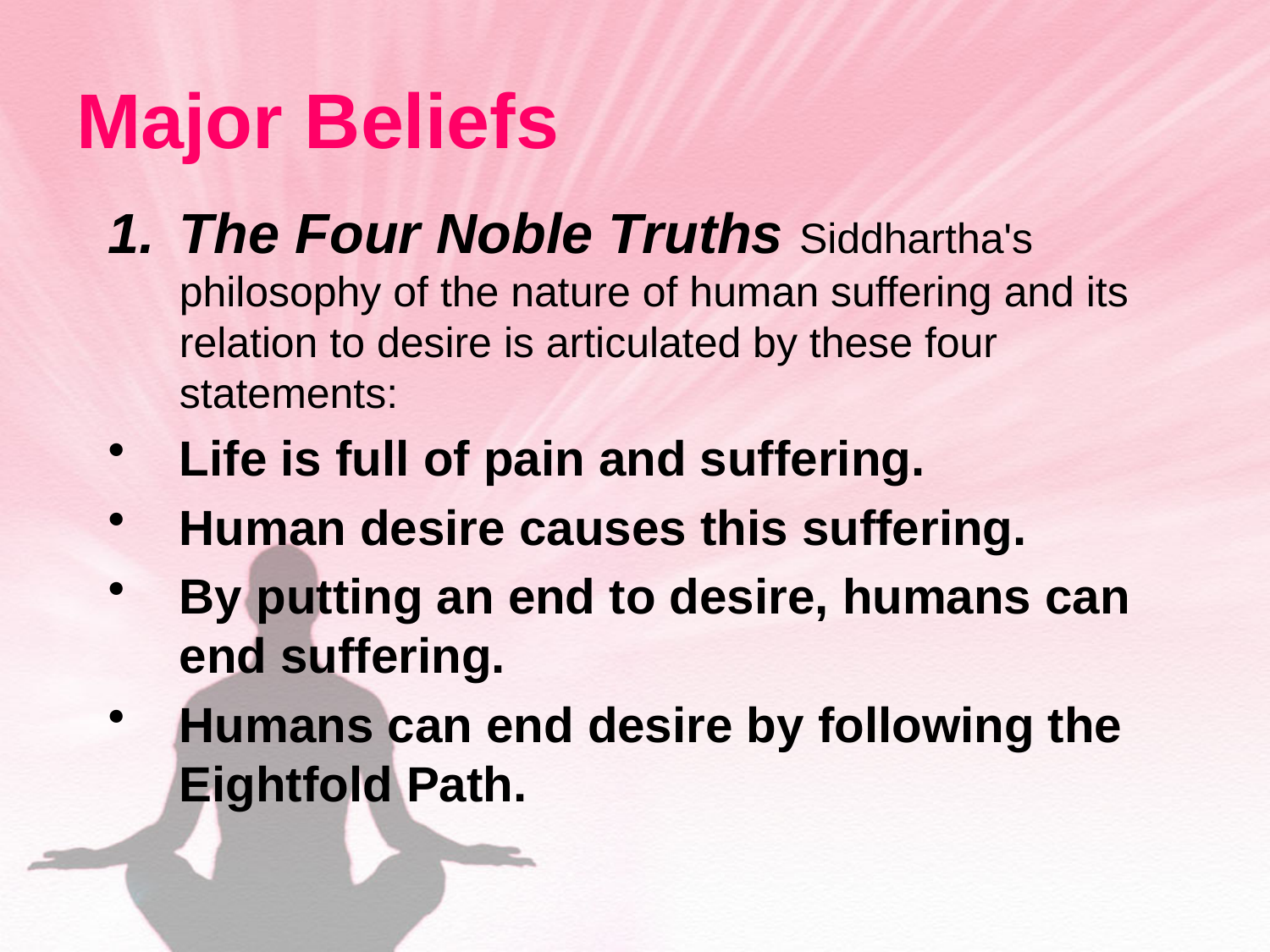

# Major Beliefs
The Four Noble Truths Siddhartha's  philosophy of the nature of human suffering and its relation to desire is articulated by these four statements:
Life is full of pain and suffering.
Human desire causes this suffering.
By putting an end to desire, humans can end suffering.
Humans can end desire by following the Eightfold Path.